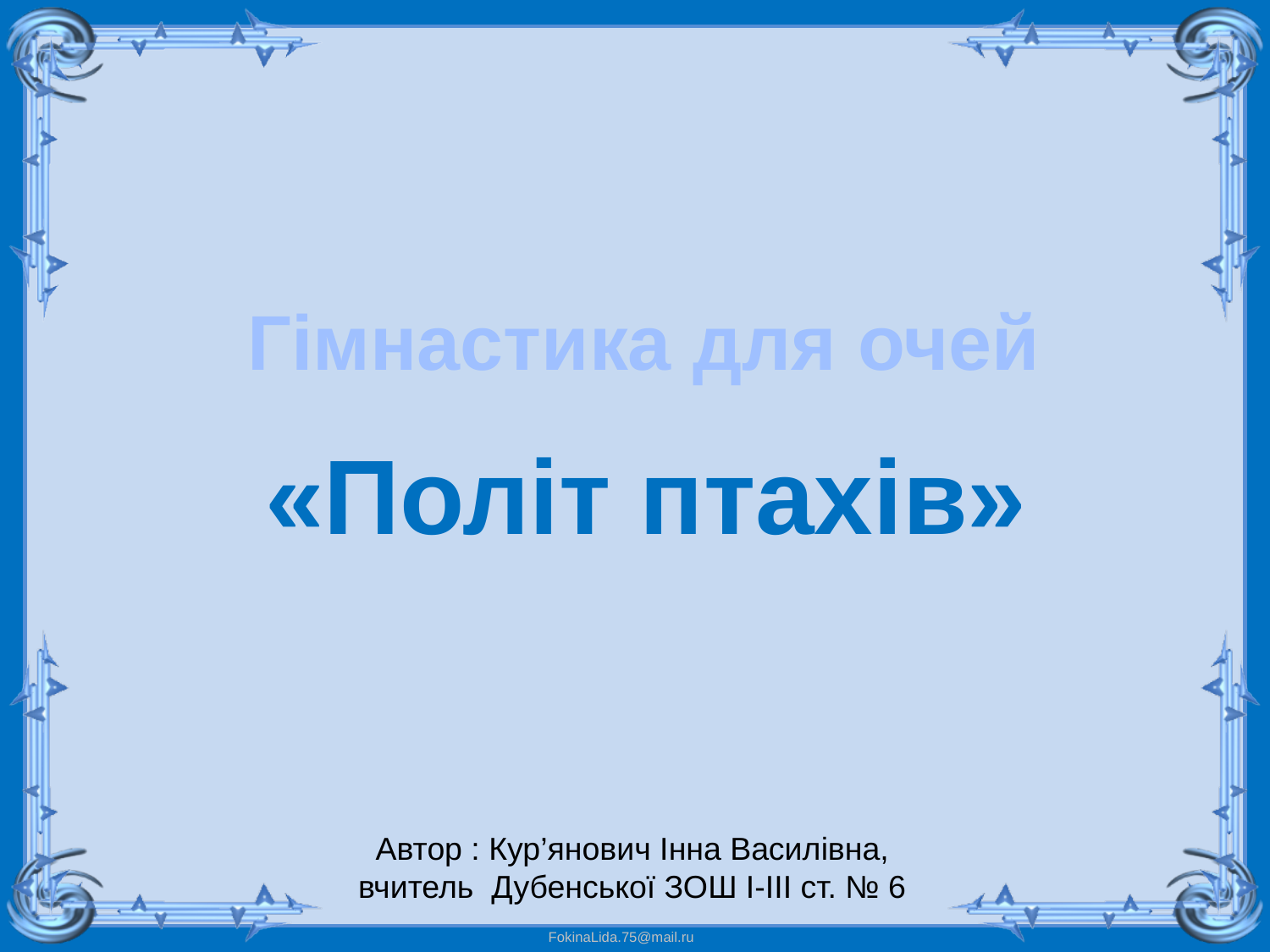

Гімнастика для очей
«Політ птахів»
Автор : Кур’янович Інна Василівна, вчитель  Дубенської ЗОШ І-ІІІ ст. № 6